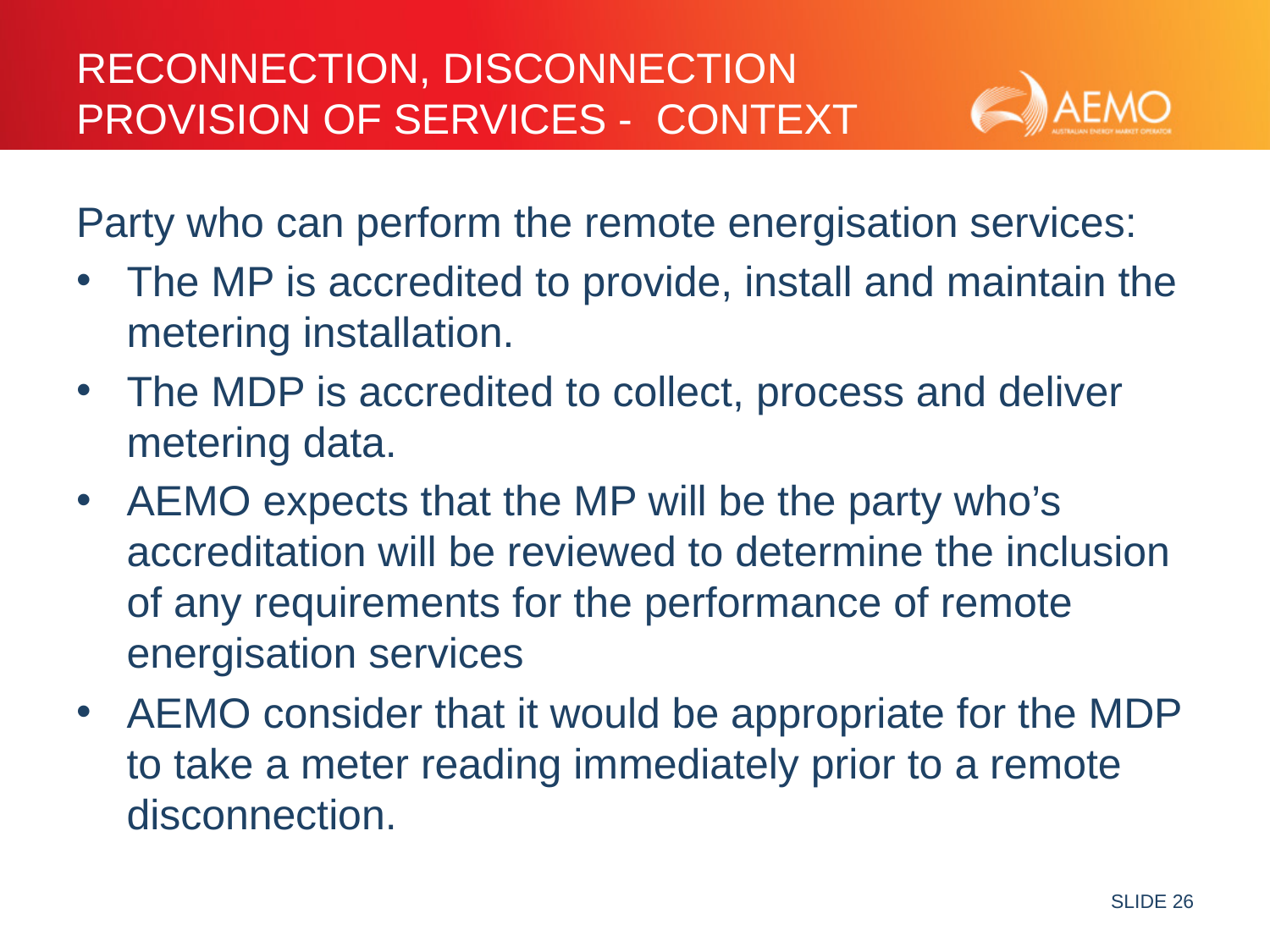

# Reconnection, disconnection Provision of Services -  Context
Party who can perform the remote energisation services:
The MP is accredited to provide, install and maintain the metering installation.
The MDP is accredited to collect, process and deliver metering data.
AEMO expects that the MP will be the party who’s accreditation will be reviewed to determine the inclusion of any requirements for the performance of remote energisation services
AEMO consider that it would be appropriate for the MDP to take a meter reading immediately prior to a remote disconnection.